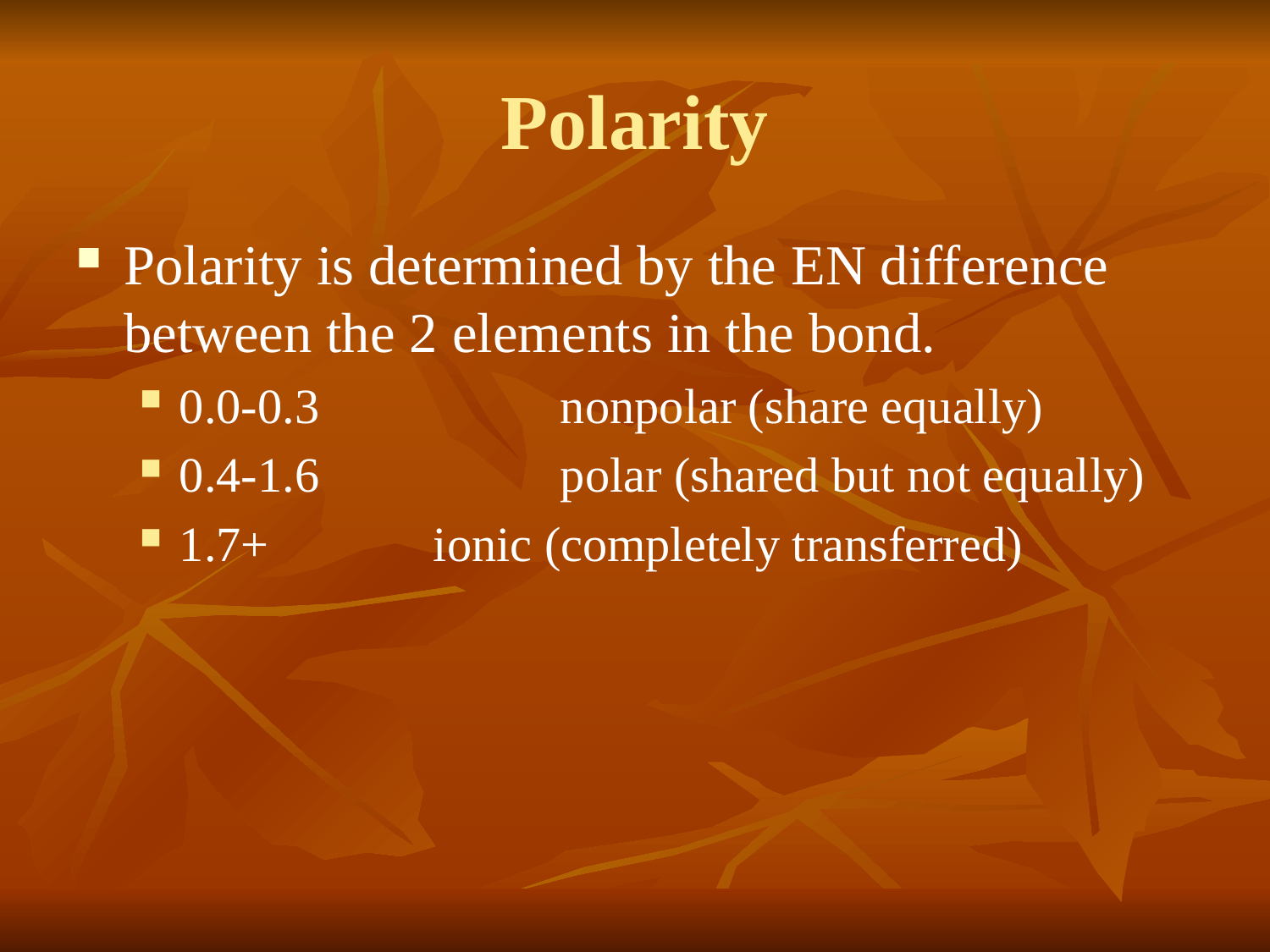

# Polarity
Polarity is determined by the EN difference between the 2 elements in the bond.
0.0-0.3		nonpolar (share equally)
0.4-1.6		polar (shared but not equally)
1.7+		ionic (completely transferred)